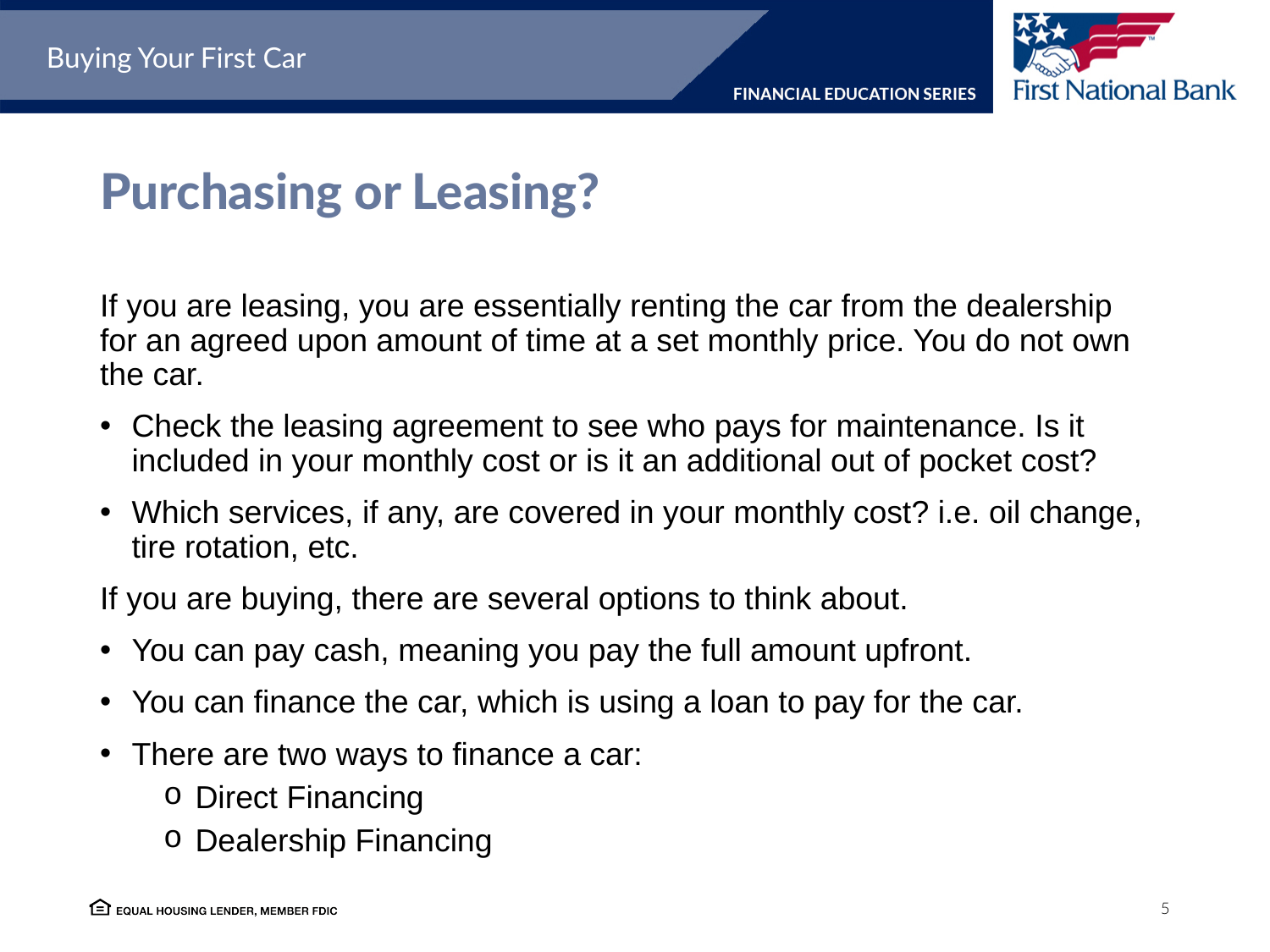

Buying Your First Car

# Purchasing or Leasing?

If you are leasing, you are essentially renting the car from the dealership for an agreed upon amount of time at a set monthly price. You do not own the car.
Check the leasing agreement to see who pays for maintenance. Is it included in your monthly cost or is it an additional out of pocket cost?
Which services, if any, are covered in your monthly cost? i.e. oil change, tire rotation, etc.
If you are buying, there are several options to think about.
You can pay cash, meaning you pay the full amount upfront.
You can finance the car, which is using a loan to pay for the car.
There are two ways to finance a car:
Direct Financing
Dealership Financing
5